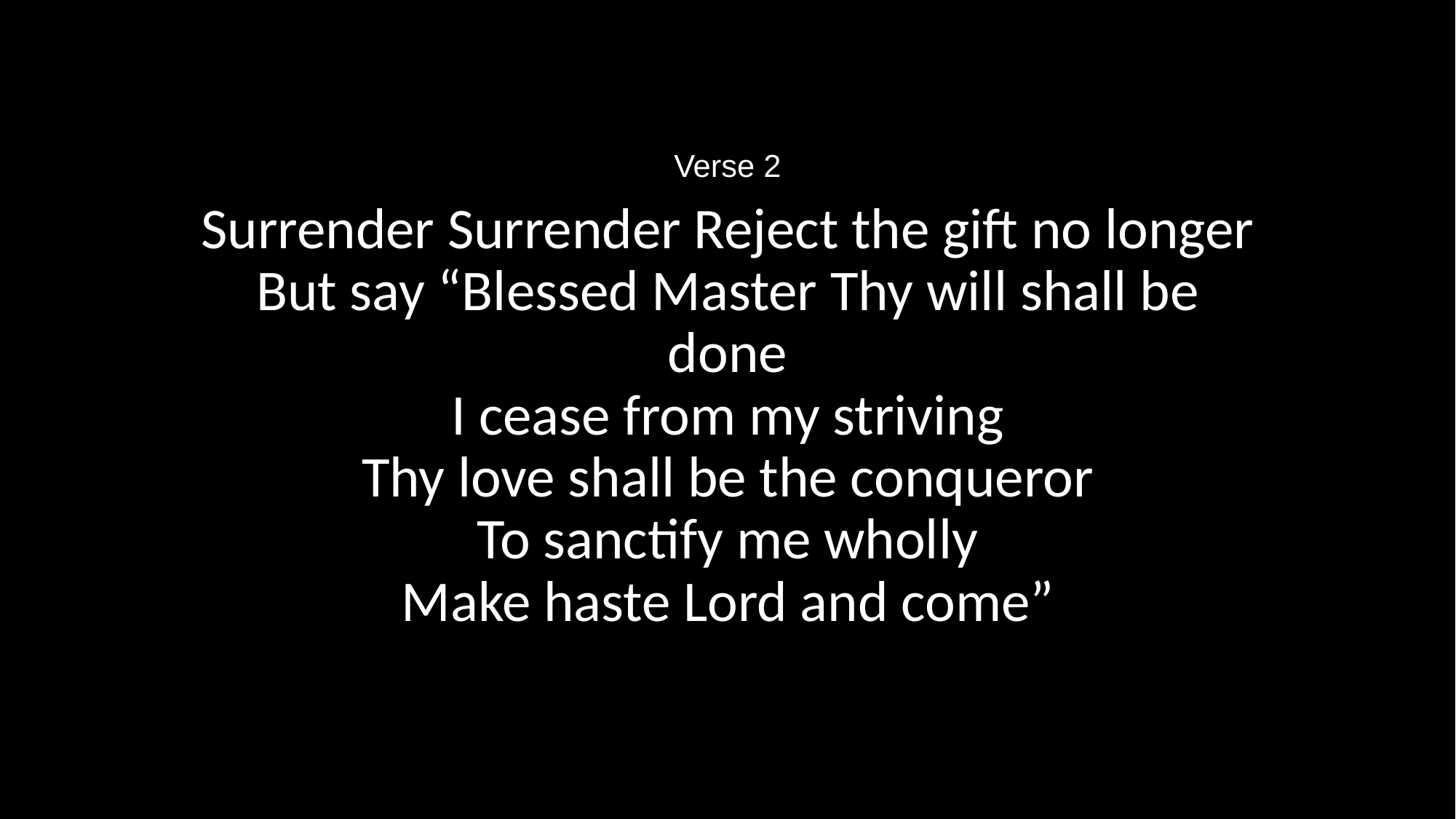

Verse 2
Surrender Surrender Reject the gift no longer
But say “Blessed Master Thy will shall be done
I cease from my striving
Thy love shall be the conqueror
To sanctify me wholly
Make haste Lord and come”